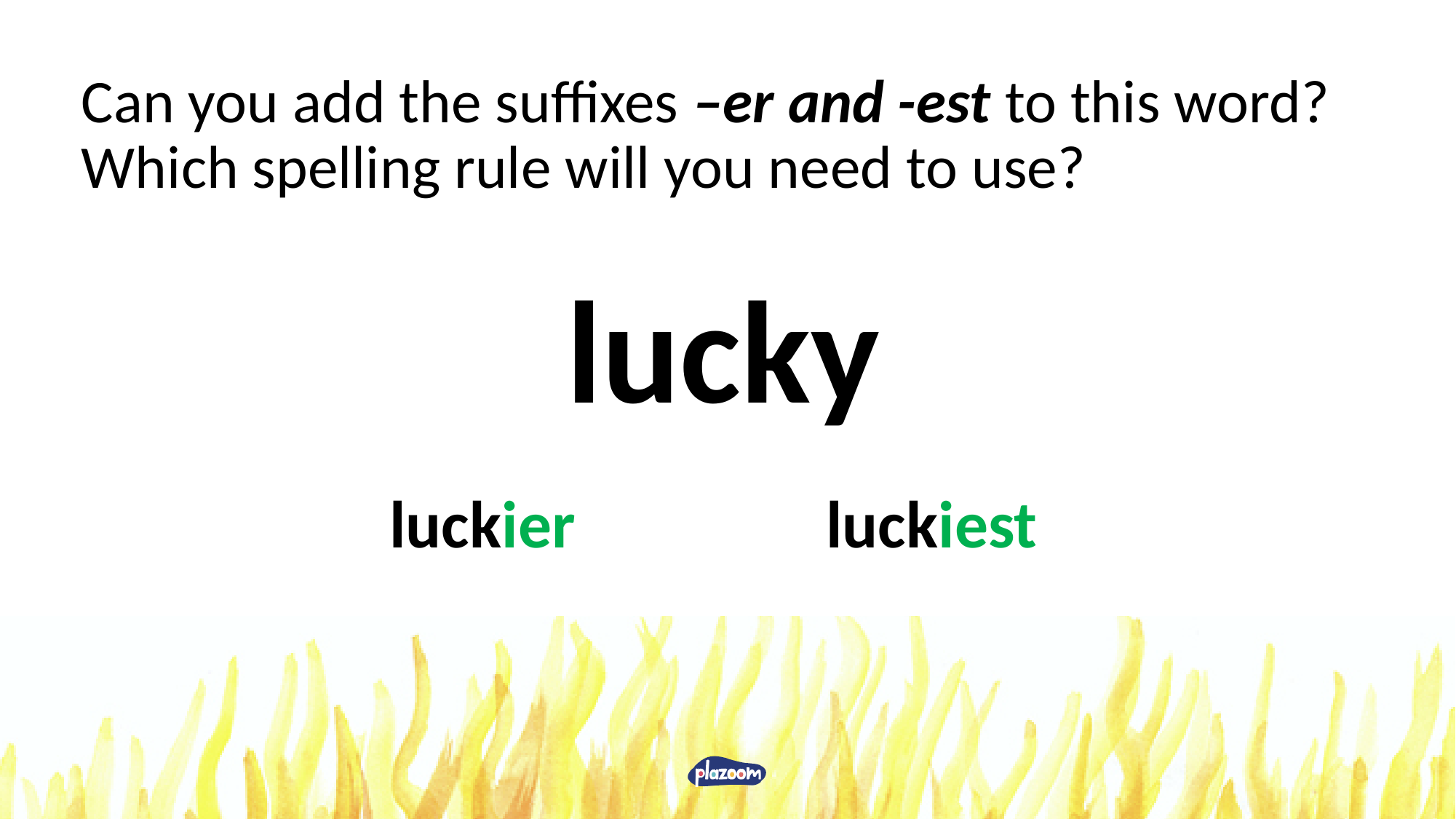

# Can you add the suffixes –er and -est to this word? Which spelling rule will you need to use?
lucky
luckier			luckiest